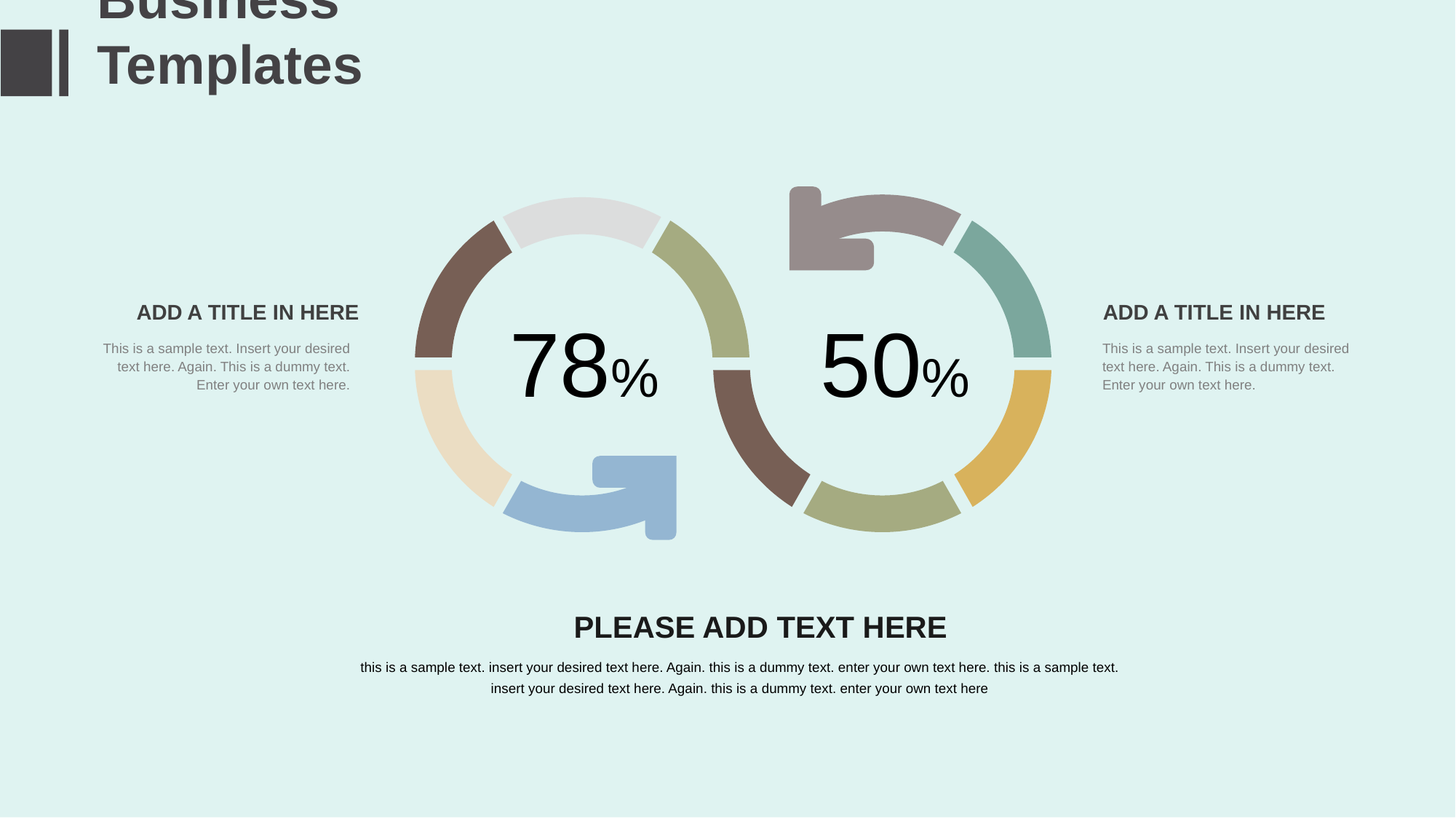

ADD A TITLE IN HERE
This is a sample text. Insert your desired text here. Again. This is a dummy text. Enter your own text here.
ADD A TITLE IN HERE
This is a sample text. Insert your desired text here. Again. This is a dummy text. Enter your own text here.
78%
50%
PLEASE ADD TEXT HERE
this is a sample text. insert your desired text here. Again. this is a dummy text. enter your own text here. this is a sample text. insert your desired text here. Again. this is a dummy text. enter your own text here